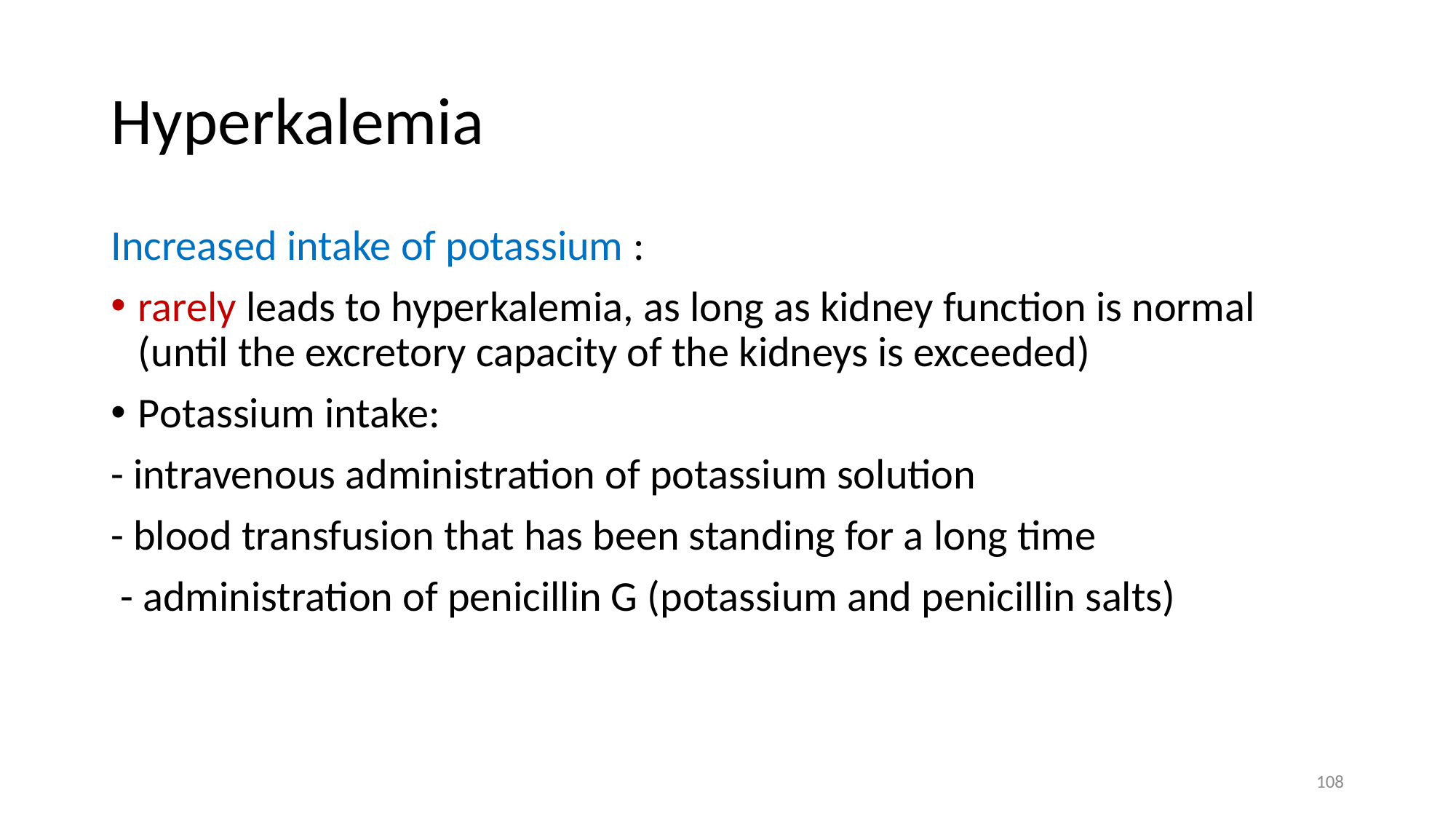

# Hyperkalemia
Increased intake of potassium :
rarely leads to hyperkalemia, as long as kidney function is normal (until the excretory capacity of the kidneys is exceeded)
Potassium intake:
- intravenous administration of potassium solution
- blood transfusion that has been standing for a long time
 - administration of penicillin G (potassium and penicillin salts)
108